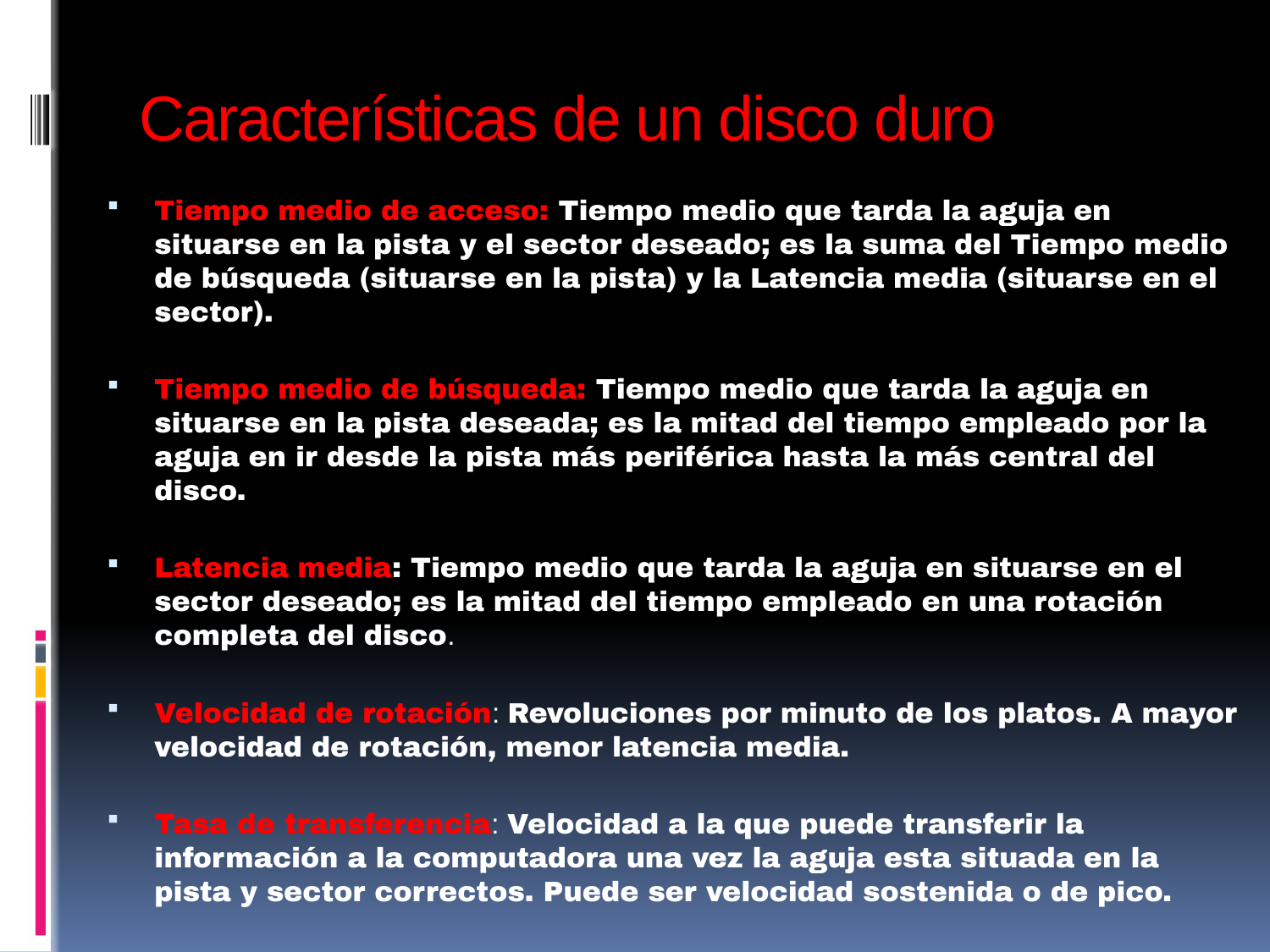

# Características de un disco duro
Tiempo medio de acceso: Tiempo medio que tarda la aguja en situarse en la pista y el sector deseado; es la suma del Tiempo medio de búsqueda (situarse en la pista) y la Latencia media (situarse en el sector).

Tiempo medio de búsqueda: Tiempo medio que tarda la aguja en situarse en la pista deseada; es la mitad del tiempo empleado por la aguja en ir desde la pista más periférica hasta la más central del disco.

Latencia media: Tiempo medio que tarda la aguja en situarse en el sector deseado; es la mitad del tiempo empleado en una rotación completa del disco.

Velocidad de rotación: Revoluciones por minuto de los platos. A mayor velocidad de rotación, menor latencia media.

Tasa de transferencia: Velocidad a la que puede transferir la información a la computadora una vez la aguja esta situada en la pista y sector correctos. Puede ser velocidad sostenida o de pico.